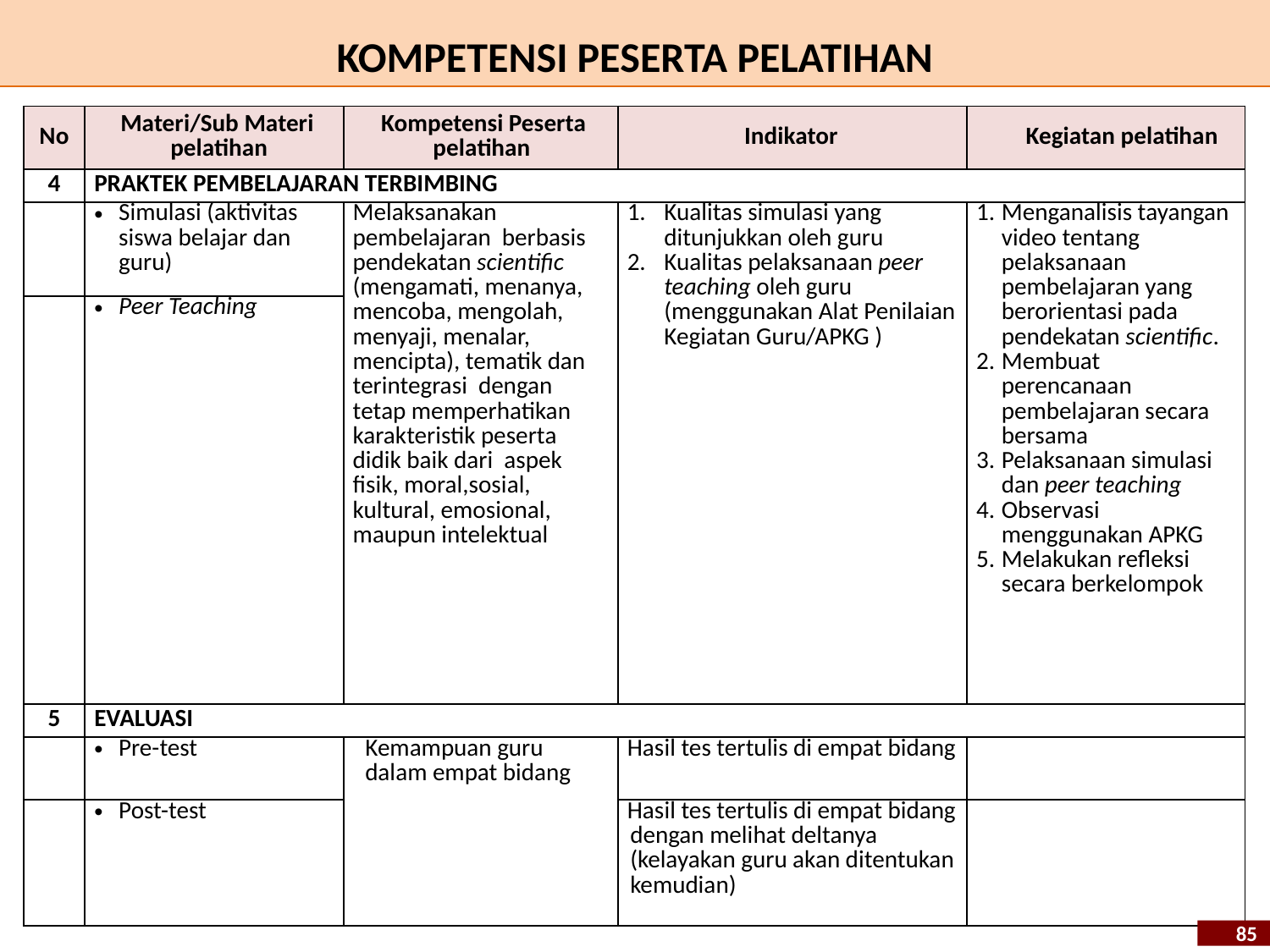

# KOMPETENSI PESERTA PELATIHAN
| No | Materi/Sub Materi pelatihan | Kompetensi Peserta pelatihan | Indikator | Kegiatan pelatihan |
| --- | --- | --- | --- | --- |
| 4 | PRAKTEK PEMBELAJARAN TERBIMBING |  |  |  |
|  | Simulasi (aktivitas siswa belajar dan guru) | Melaksanakan pembelajaran berbasis pendekatan scientific (mengamati, menanya, mencoba, mengolah, menyaji, menalar, mencipta), tematik dan terintegrasi dengan tetap memperhatikan karakteristik peserta didik baik dari aspek fisik, moral,sosial, kultural, emosional, maupun intelektual | Kualitas simulasi yang ditunjukkan oleh guru Kualitas pelaksanaan peer teaching oleh guru (menggunakan Alat Penilaian Kegiatan Guru/APKG ) | Menganalisis tayangan video tentang pelaksanaan pembelajaran yang berorientasi pada pendekatan scientific. Membuat perencanaan pembelajaran secara bersama  Pelaksanaan simulasi dan peer teaching Observasi menggunakan APKG Melakukan refleksi secara berkelompok |
|  | Peer Teaching |  |  |  |
| 5 | EVALUASI |  |  |  |
|  | Pre-test | Kemampuan guru dalam empat bidang | Hasil tes tertulis di empat bidang |  |
|  | Post-test |  | Hasil tes tertulis di empat bidang dengan melihat deltanya (kelayakan guru akan ditentukan kemudian) |  |
85